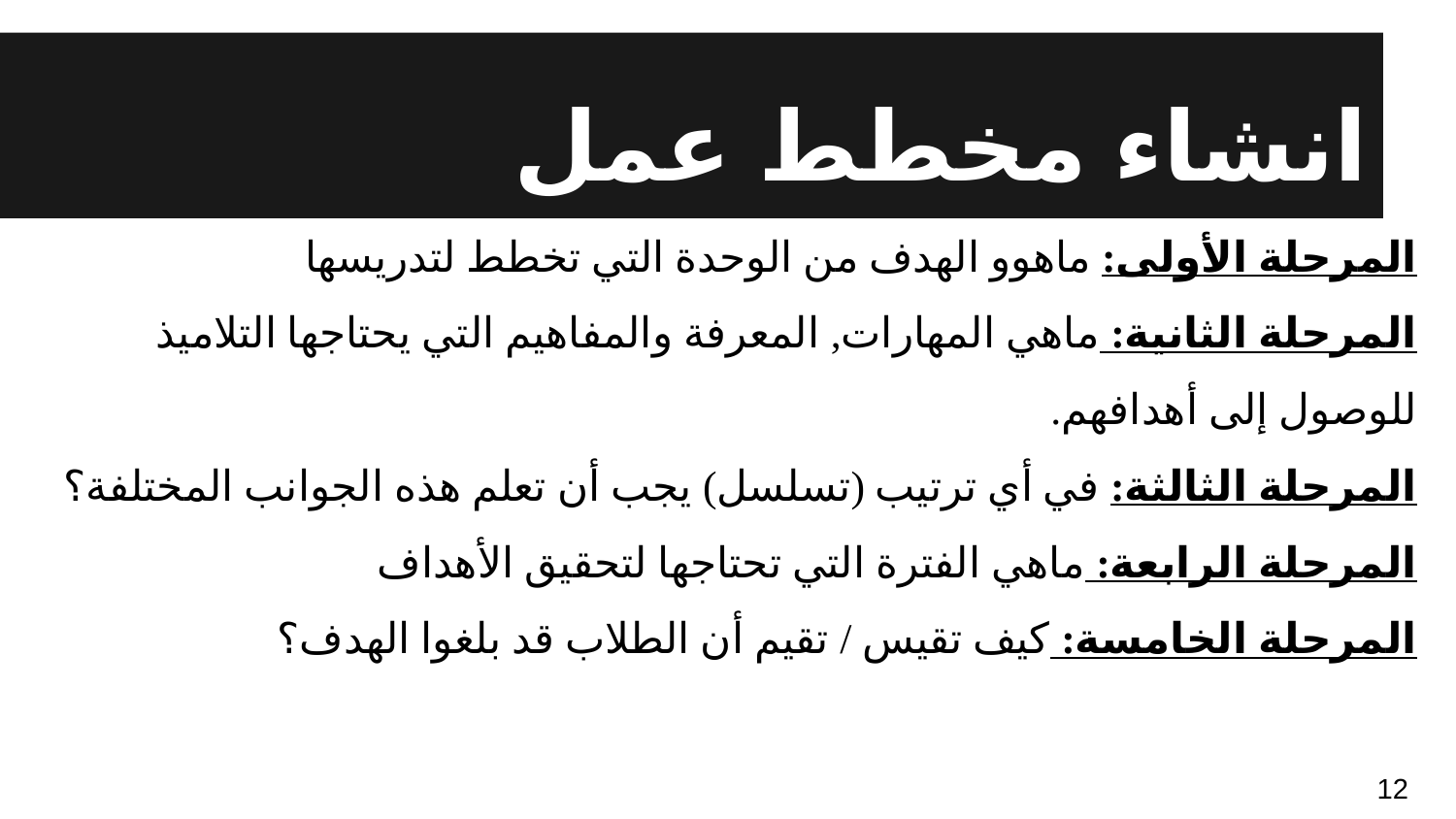

# انشاء مخطط عمل
المرحلة الأولى: ماهوو الهدف من الوحدة التي تخطط لتدريسها
المرحلة الثانية: ماهي المهارات, المعرفة والمفاهيم التي يحتاجها التلاميذ للوصول إلى أهدافهم.
المرحلة الثالثة: في أي ترتيب (تسلسل) يجب أن تعلم هذه الجوانب المختلفة؟
المرحلة الرابعة: ماهي الفترة التي تحتاجها لتحقيق الأهداف
المرحلة الخامسة: كيف تقيس / تقيم أن الطلاب قد بلغوا الهدف؟

12